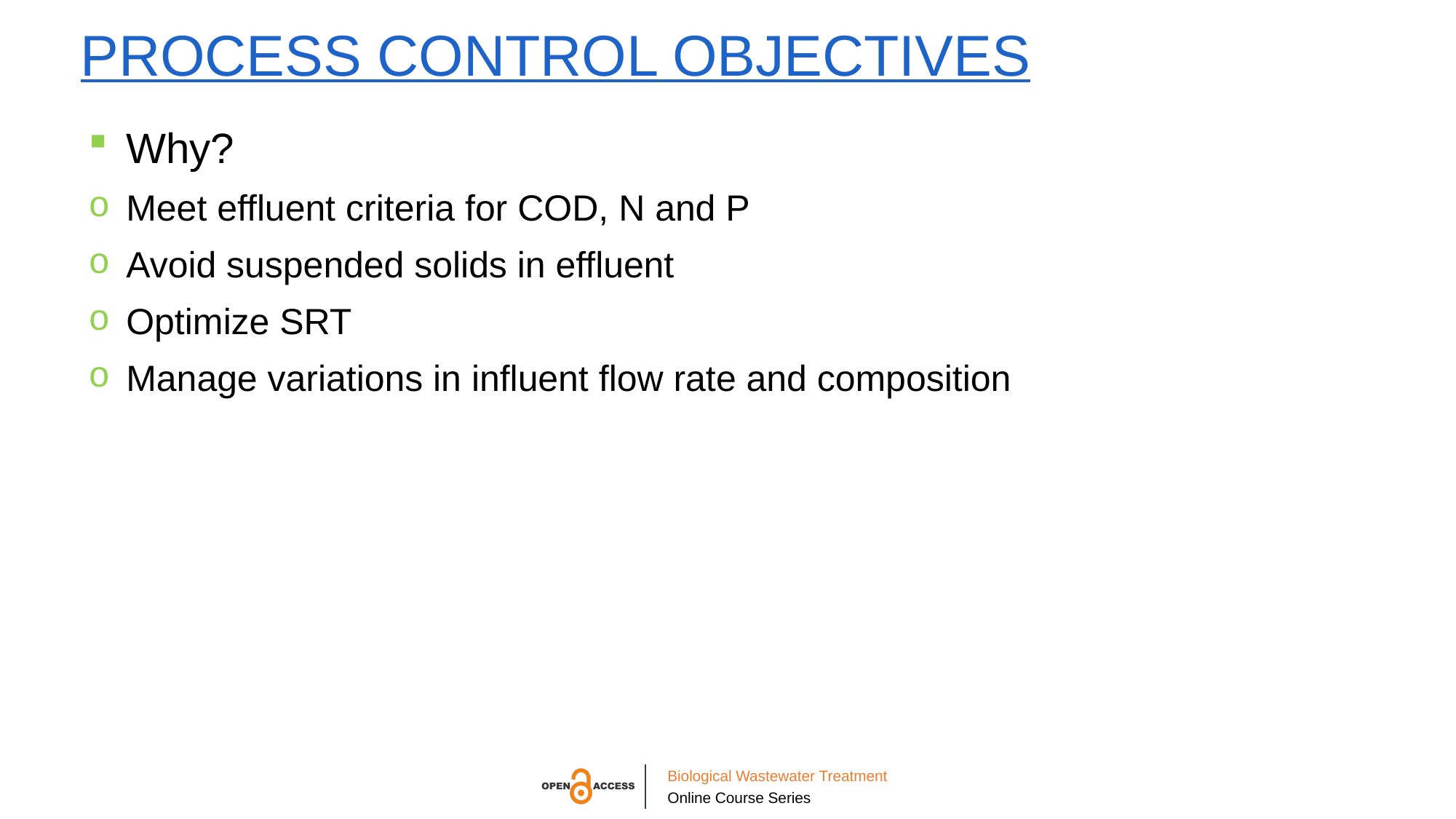

# Process control objectives
Why?
Meet effluent criteria for COD, N and P
Avoid suspended solids in effluent
Optimize SRT
Manage variations in influent flow rate and composition